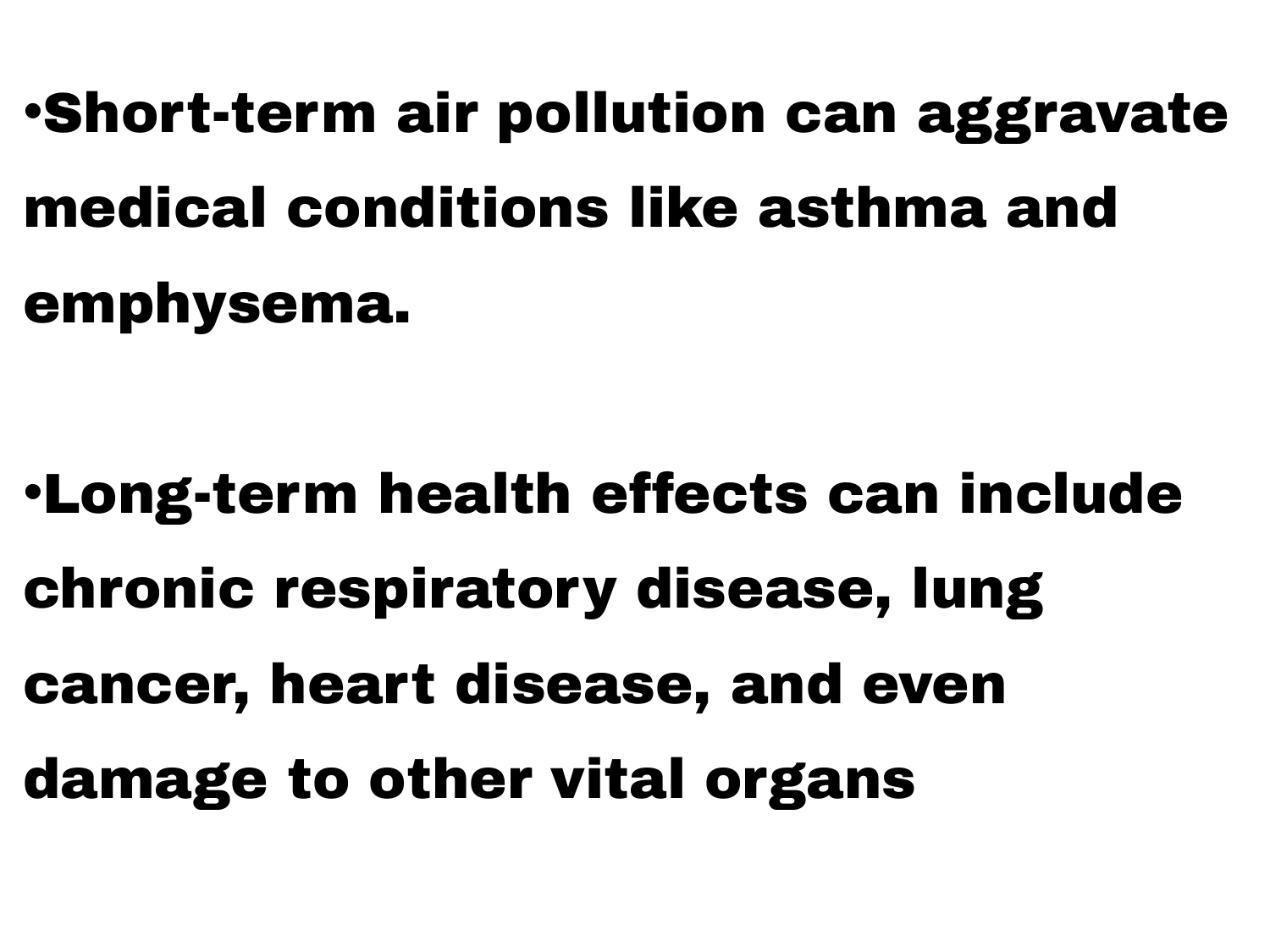

Short-term air pollution can aggravate medical conditions like asthma and emphysema.

Long-term health effects can include chronic respiratory disease, lung cancer, heart disease, and even damage to other vital organs